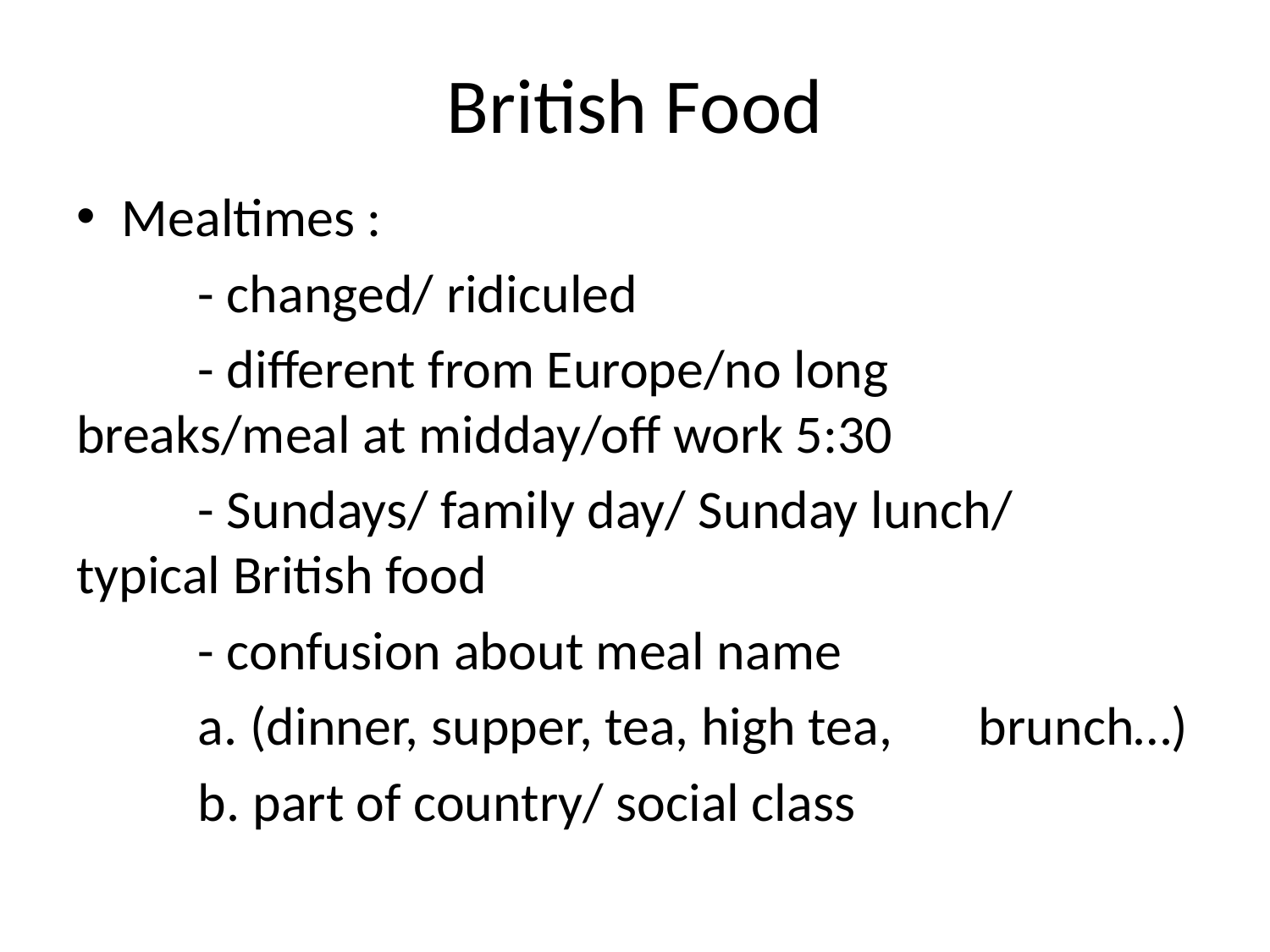

# British Food
Mealtimes :
	- changed/ ridiculed
	- different from Europe/no long 	breaks/meal at midday/off work 5:30
	- Sundays/ family day/ Sunday lunch/ 	typical British food
	- confusion about meal name
		a. (dinner, supper, tea, high tea, 			    brunch…)
		b. part of country/ social class